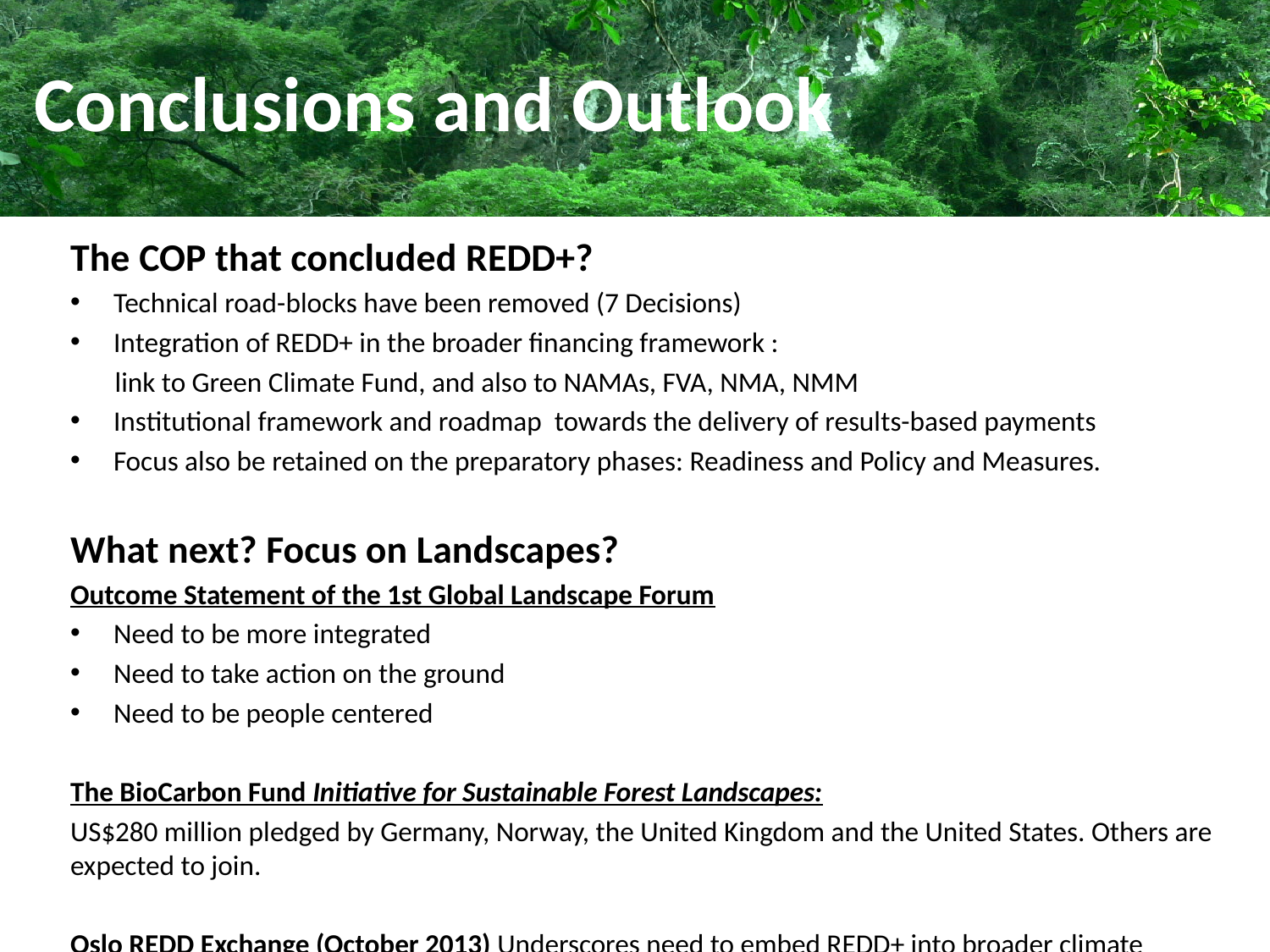

# Conclusions and Outlook

The COP that concluded REDD+?
Technical road-blocks have been removed (7 Decisions)
Integration of REDD+ in the broader financing framework :
       link to Green Climate Fund, and also to NAMAs, FVA, NMA, NMM
Institutional framework and roadmap  towards the delivery of results-based payments
Focus also be retained on the preparatory phases: Readiness and Policy and Measures.

What next? Focus on Landscapes?
Outcome Statement of the 1st Global Landscape Forum
Need to be more integrated
Need to take action on the ground
Need to be people centered

The BioCarbon Fund Initiative for Sustainable Forest Landscapes:
US$280 million pledged by Germany, Norway, the United Kingdom and the United States. Others are expected to join.

Oslo REDD Exchange (October 2013) Underscores need to embed REDD+ into broader climate architecture and development initiatives